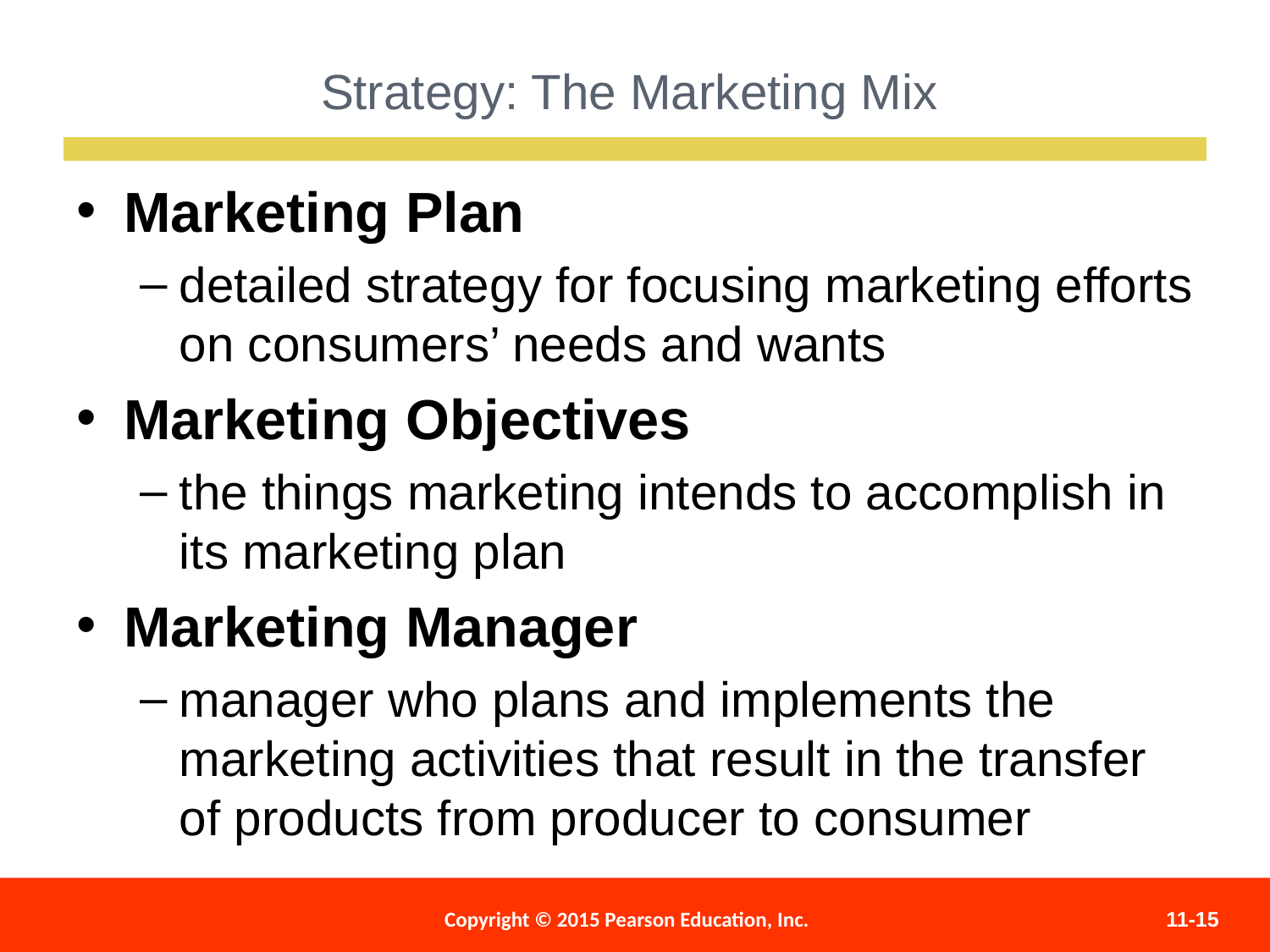

Strategy: The Marketing Mix
Marketing Plan
detailed strategy for focusing marketing efforts on consumers’ needs and wants
Marketing Objectives
the things marketing intends to accomplish in its marketing plan
Marketing Manager
manager who plans and implements the marketing activities that result in the transfer of products from producer to consumer